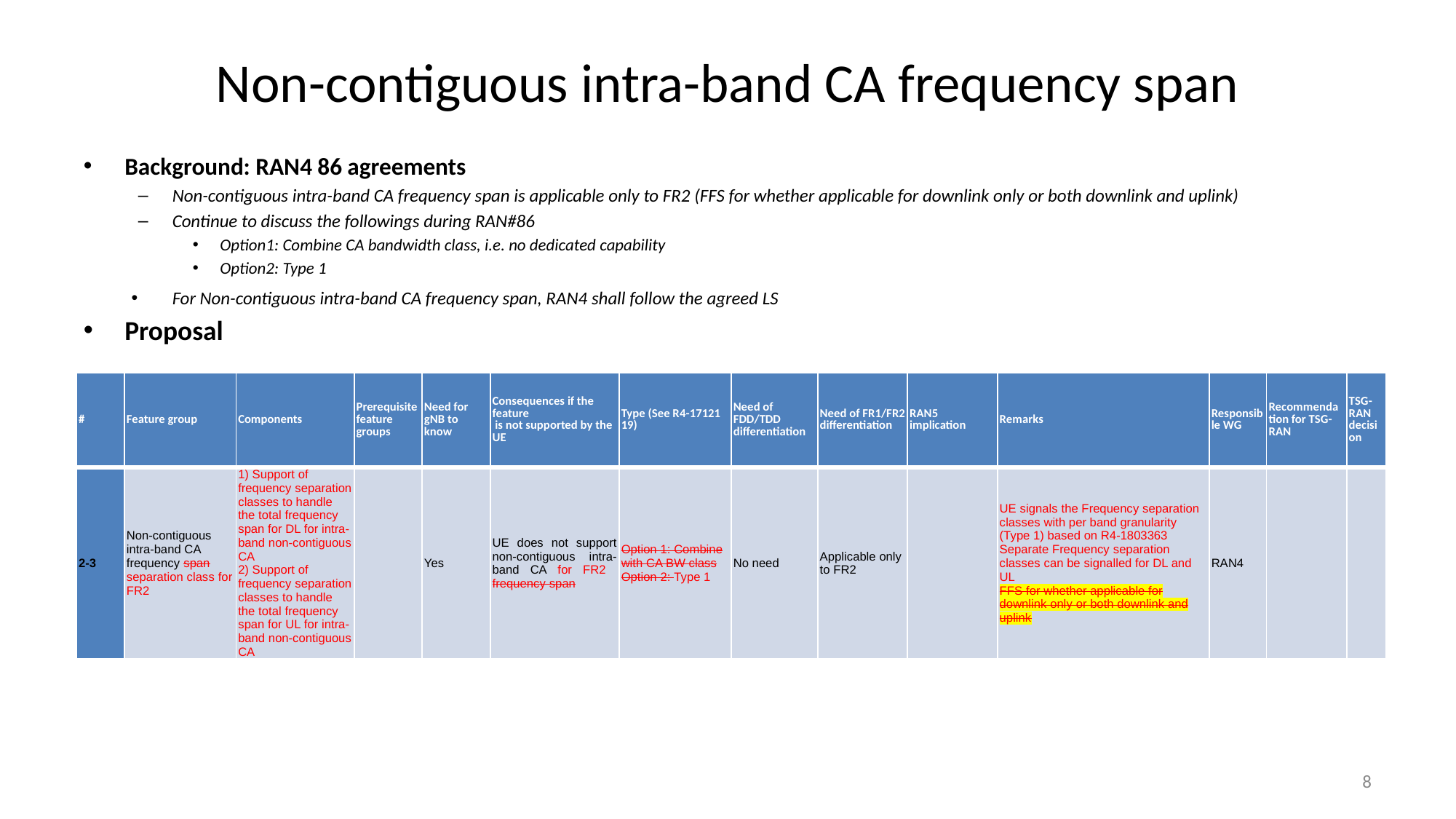

# Non-contiguous intra-band CA frequency span
Background: RAN4 86 agreements
Non-contiguous intra-band CA frequency span is applicable only to FR2 (FFS for whether applicable for downlink only or both downlink and uplink)
Continue to discuss the followings during RAN#86
Option1: Combine CA bandwidth class, i.e. no dedicated capability
Option2: Type 1
For Non-contiguous intra-band CA frequency span, RAN4 shall follow the agreed LS
Proposal
| # | Feature group | Components | Prerequisite feature groups | Need for gNB to know | Consequences if the feature is not supported by the UE | Type (See R4-17121 19) | Need of FDD/TDD differentiation | Need of FR1/FR2 differentiation | RAN5 implication | Remarks | Responsible WG | Recommendation for TSG-RAN | TSG-RAN decision |
| --- | --- | --- | --- | --- | --- | --- | --- | --- | --- | --- | --- | --- | --- |
| 2-3 | Non-contiguous intra-band CA frequency span separation class for FR2 | 1) Support of frequency separation classes to handle the total frequency span for DL for intra-band non-contiguous CA 2) Support of frequency separation classes to handle the total frequency span for UL for intra-band non-contiguous CA |  | Yes | UE does not support non-contiguous intra-band CA for FR2 frequency span | Option 1: Combine with CA BW class Option 2: Type 1 | No need | Applicable only to FR2 |  | UE signals the Frequency separation classes with per band granularity (Type 1) based on R4-1803363 Separate Frequency separation classes can be signalled for DL and UL FFS for whether applicable for downlink only or both downlink and uplink | RAN4 |  |  |
8